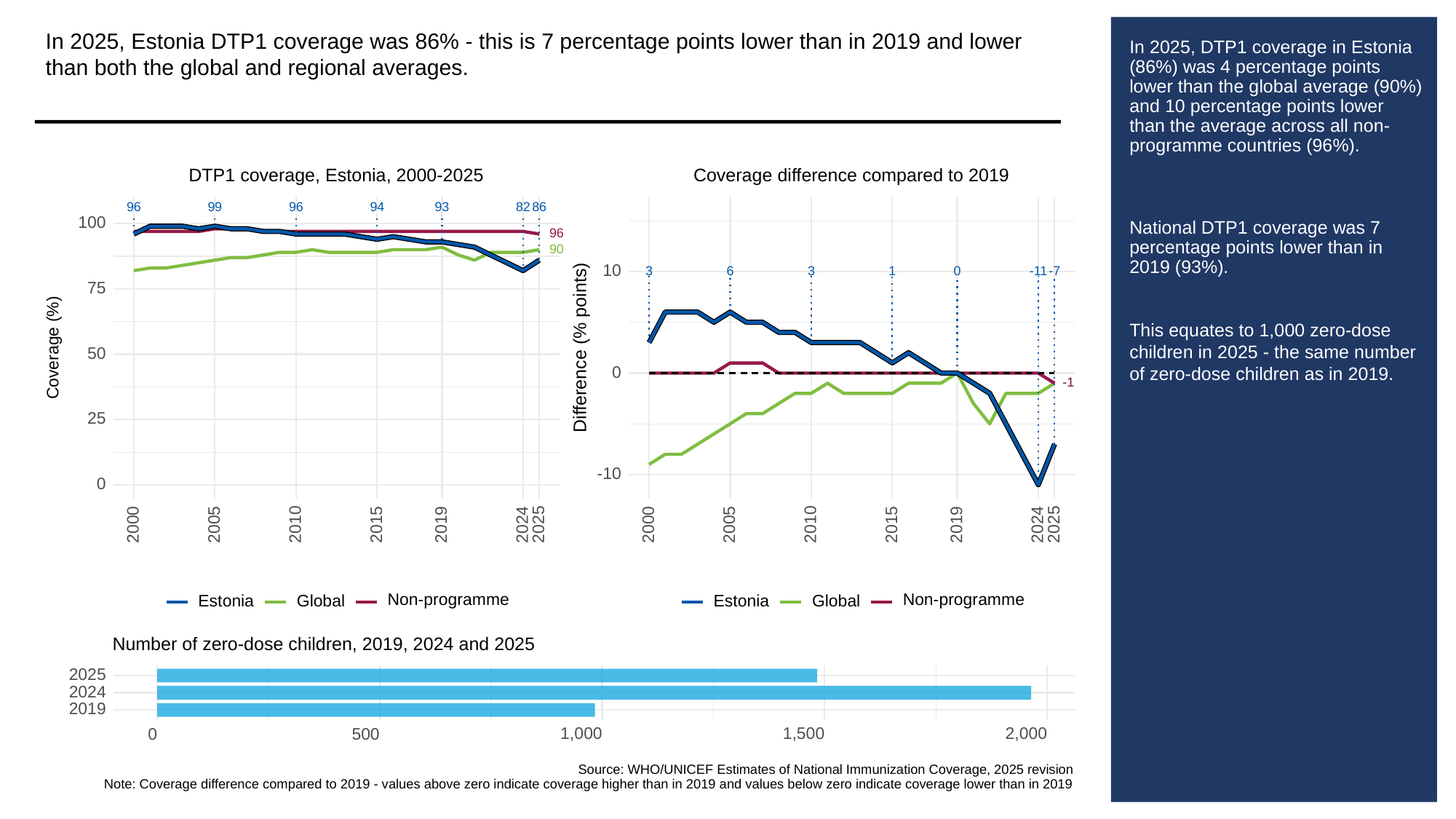

In 2025, Estonia DTP1 coverage was 86% - this is 7 percentage points lower than in 2019 and lower than both the global and regional averages.
# In 2025, DTP1 coverage in Estonia (86%) was 4 percentage points lower than the global average (90%) and 10 percentage points lower than the average across all non-programme countries (96%).

National DTP1 coverage was 7 percentage points lower than in 2019 (93%).

This equates to 1,000 zero-dose children in 2025 - the same number of zero-dose children as in 2019.

Coverage difference compared to 2019
DTP1 coverage, Estonia, 2000-2025

93
96
99
96
94
82
86
100

96
90

10
3
3
6
0
1
-11
-7

75

Difference (% points)
Coverage (%)
50

0

-1
-1

25

-10

0

2000
2005
2010
2015
2019
2024
2025
2000
2005
2010
2015
2019
2024
2025
Non-programme
Non-programme
Global
Global
Estonia
Estonia

Number of zero-dose children, 2019, 2024 and 2025

2025

2024

2019

1,000
1,500
2,000
0
500
Source: WHO/UNICEF Estimates of National Immunization Coverage, 2025 revision
Note: Coverage difference compared to 2019 - values above zero indicate coverage higher than in 2019 and values below zero indicate coverage lower than in 2019